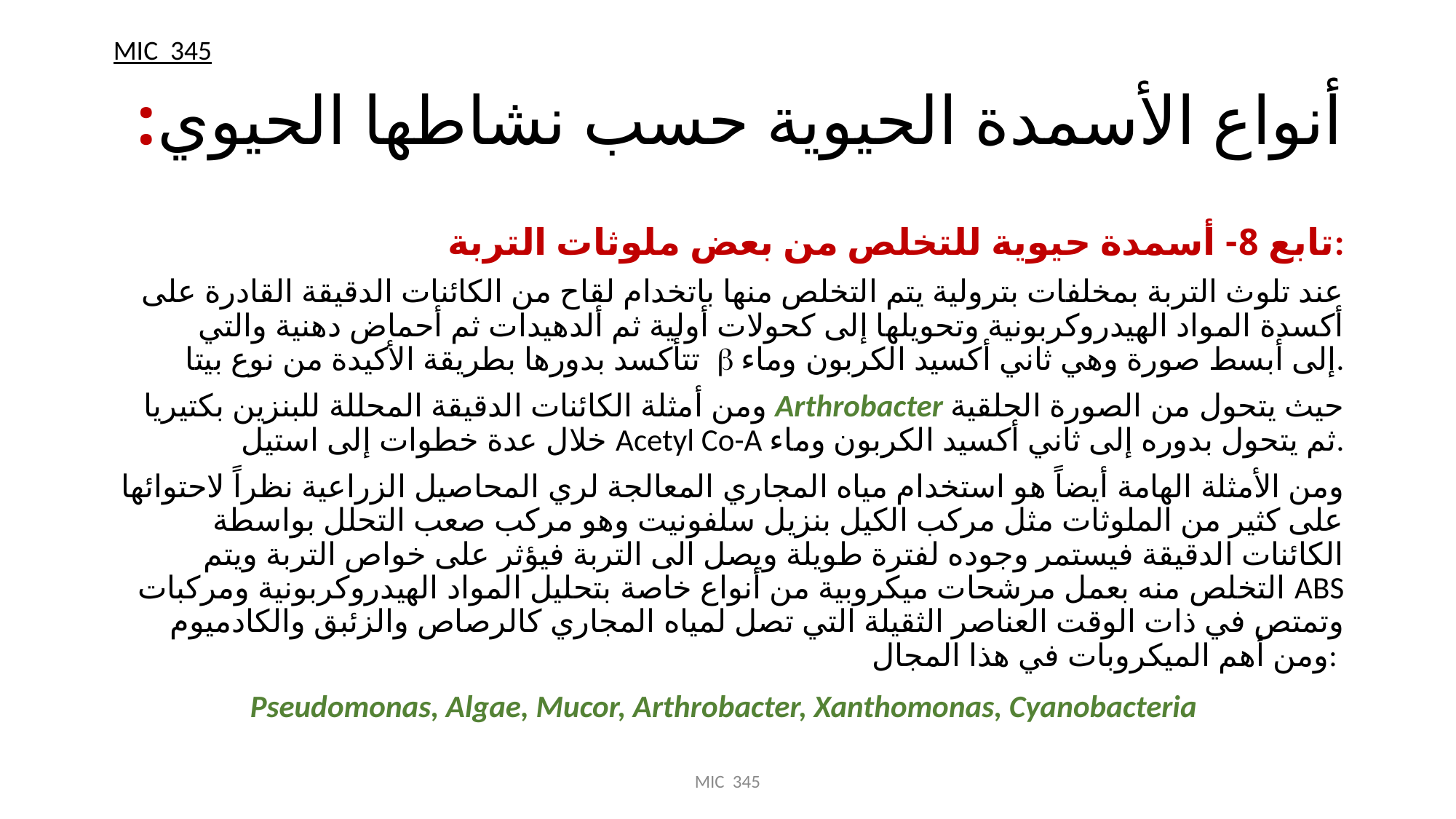

MIC  345
# أنواع الأسمدة الحيوية حسب نشاطها الحيوي:
تابع 8- أسمدة حيوية للتخلص من بعض ملوثات التربة:
عند تلوث التربة بمخلفات بترولية يتم التخلص منها باتخدام لقاح من الكائنات الدقيقة القادرة على أكسدة المواد الهيدروكربونية وتحويلها إلى كحولات أولية ثم ألدهيدات ثم أحماض دهنية والتي تتأكسد بدورها بطريقة الأكيدة من نوع بيتا  β إلى أبسط صورة وهي ثاني أكسيد الكربون وماء.
ومن أمثلة الكائنات الدقيقة المحللة للبنزين بكتيريا Arthrobacter حيث يتحول من الصورة الحلقية خلال عدة خطوات إلى استيل Acetyl Co-A ثم يتحول بدوره إلى ثاني أكسيد الكربون وماء.
ومن الأمثلة الهامة أيضاً هو استخدام مياه المجاري المعالجة لري المحاصيل الزراعية نظراً لاحتوائها على كثير من الملوثات مثل مركب الكيل بنزيل سلفونيت وهو مركب صعب التحلل بواسطة الكائنات الدقيقة فيستمر وجوده لفترة طويلة ويصل الى التربة فيؤثر على خواص التربة ويتم التخلص منه بعمل مرشحات ميكروبية من أنواع خاصة بتحليل المواد الهيدروكربونية ومركبات ABS وتمتص في ذات الوقت العناصر الثقيلة التي تصل لمياه المجاري كالرصاص والزئبق والكادميوم ومن أهم الميكروبات في هذا المجال:
Pseudomonas, Algae, Mucor, Arthrobacter, Xanthomonas, Cyanobacteria

MIC  345